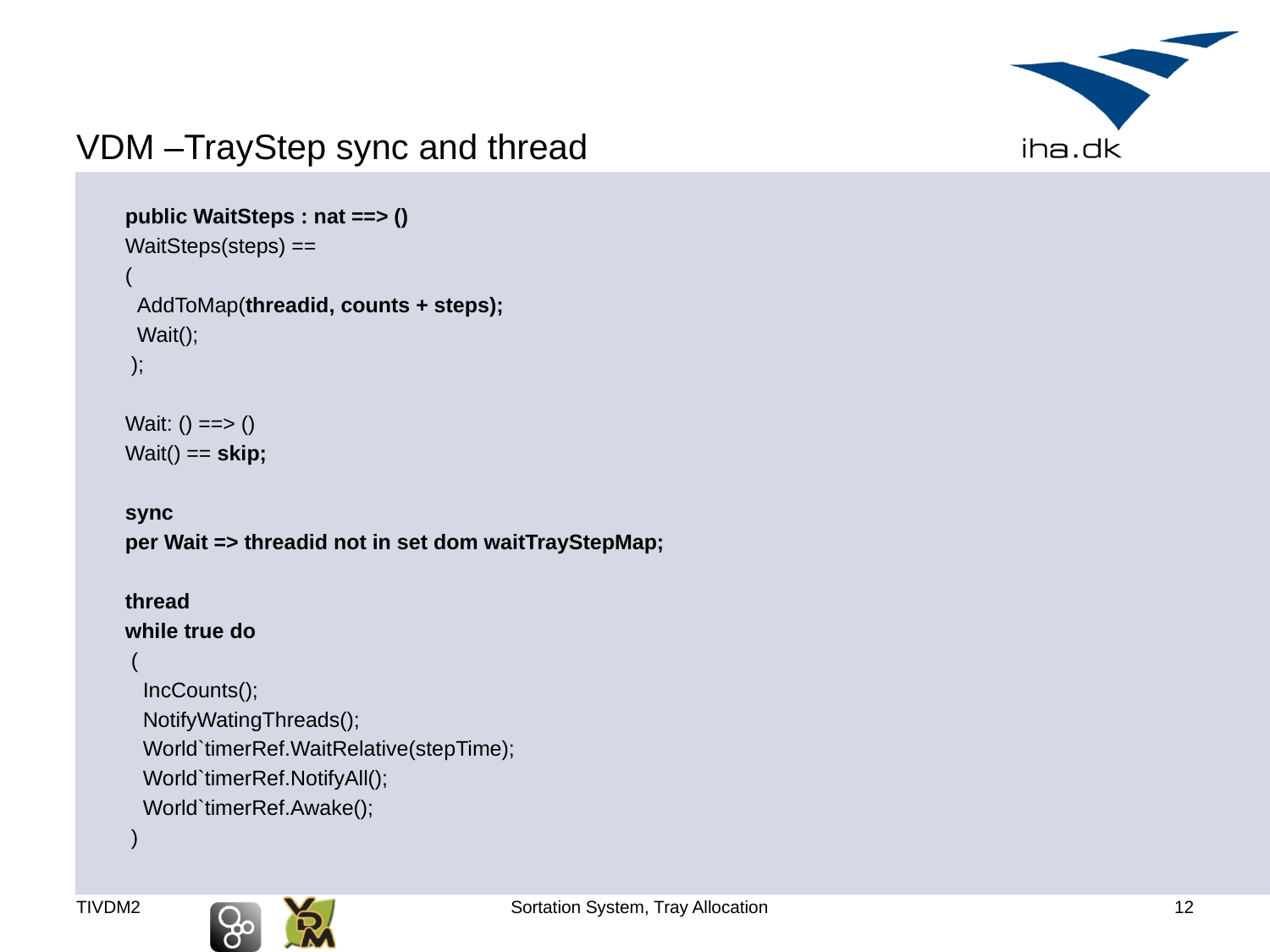

# VDM –TrayStep sync and thread
public WaitSteps : nat ==> ()
WaitSteps(steps) ==
(
  AddToMap(threadid, counts + steps);
  Wait();
 );

Wait: () ==> ()
Wait() == skip;

sync
per Wait => threadid not in set dom waitTrayStepMap;

thread
while true do
 (
   IncCounts();
   NotifyWatingThreads();
   World`timerRef.WaitRelative(stepTime);
   World`timerRef.NotifyAll();
   World`timerRef.Awake();
 )

TIVDM2
Sortation System, Tray Allocation
12